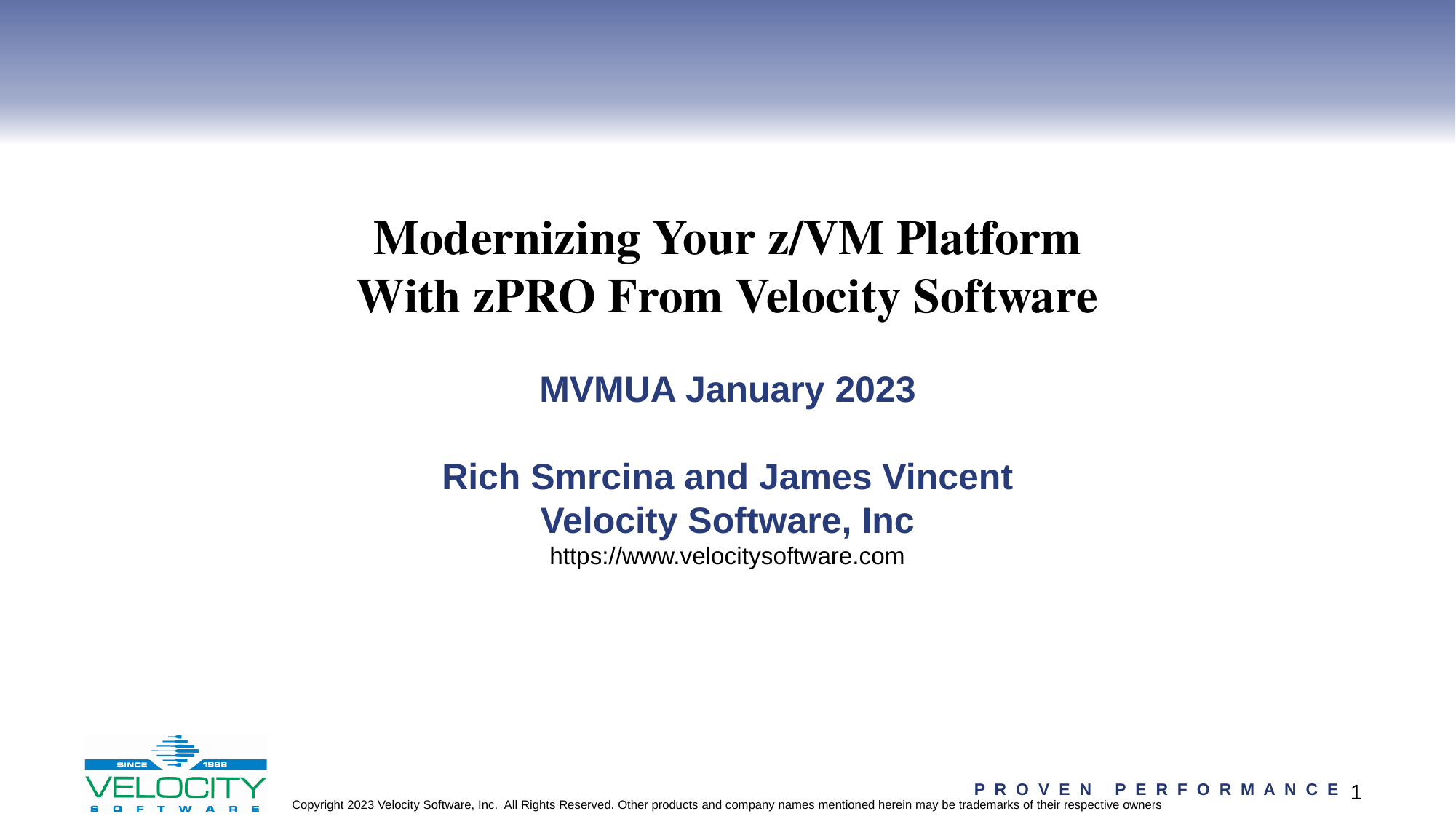

Modernizing Your z/VM Platform
With zPRO From Velocity Software
MVMUA January 2023

Rich Smrcina and James Vincent
Velocity Software, Inc
https://www.velocitysoftware.com

Copyright 2023 Velocity Software, Inc.  All Rights Reserved. Other products and company names mentioned herein may be trademarks of their respective owners